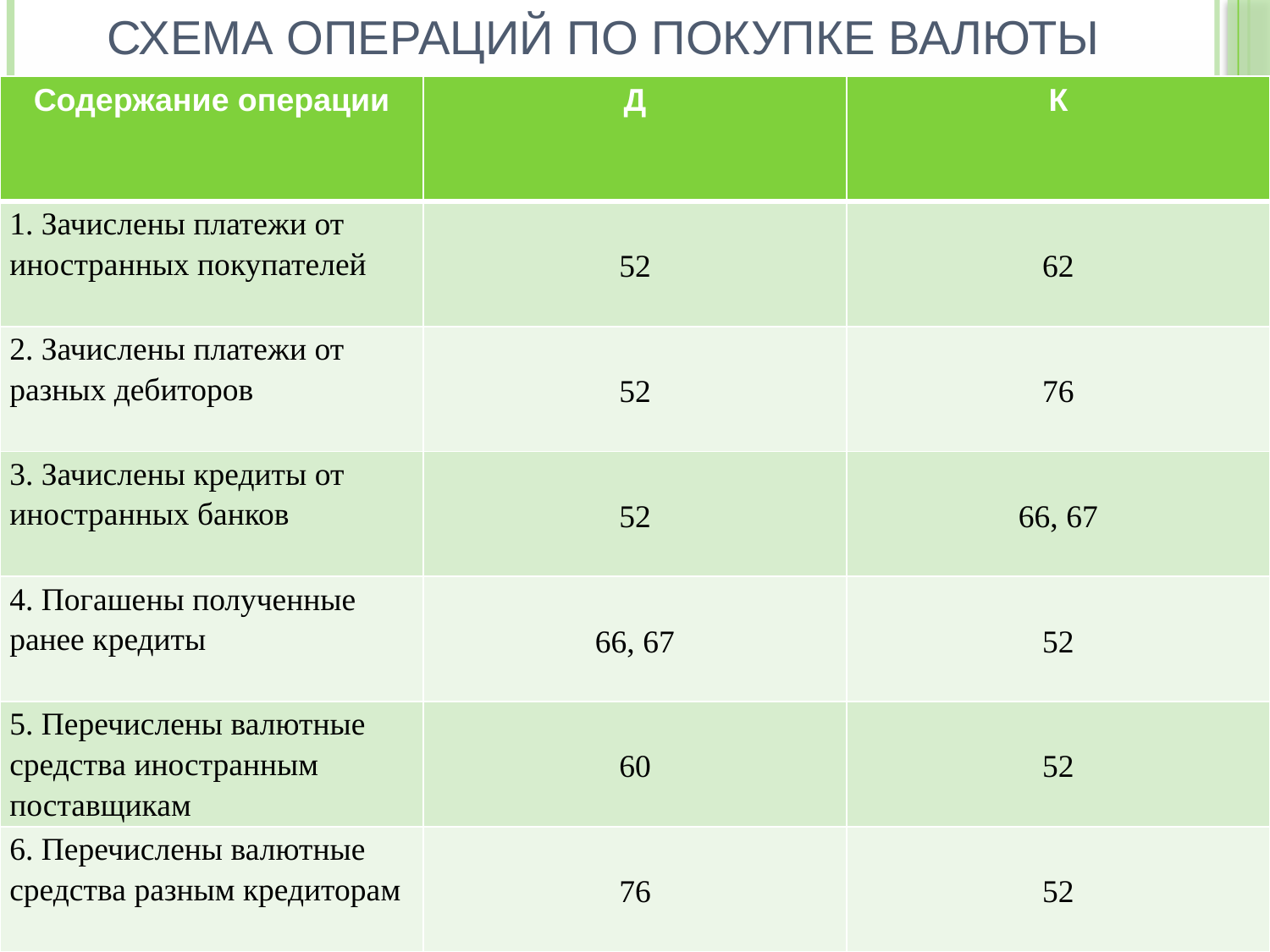

# Схема операций по покупке валюты
| Содержание операции | Д | К |
| --- | --- | --- |
| 1. Зачислены платежи от иностранных покупателей | 52 | 62 |
| 2. Зачислены платежи от разных дебиторов | 52 | 76 |
| 3. Зачислены кредиты от иностранных банков | 52 | 66, 67 |
| 4. Погашены полученные ранее кредиты | 66, 67 | 52 |
| 5. Перечислены валютные средства иностранным поставщикам | 60 | 52 |
| 6. Перечислены валютные средства разным кредиторам | 76 | 52 |